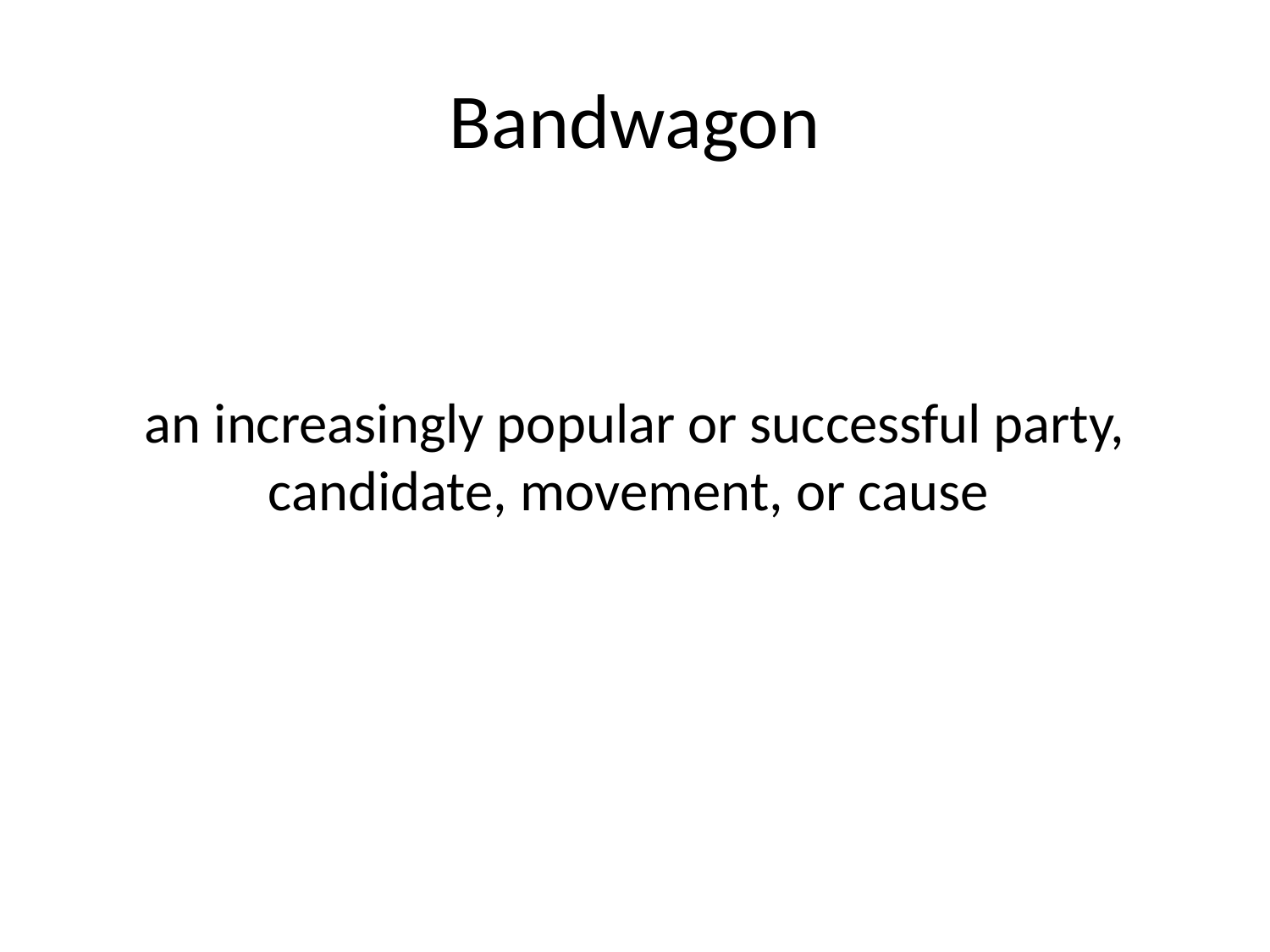

# Bandwagon

an increasingly popular or successful party, candidate, movement, or cause